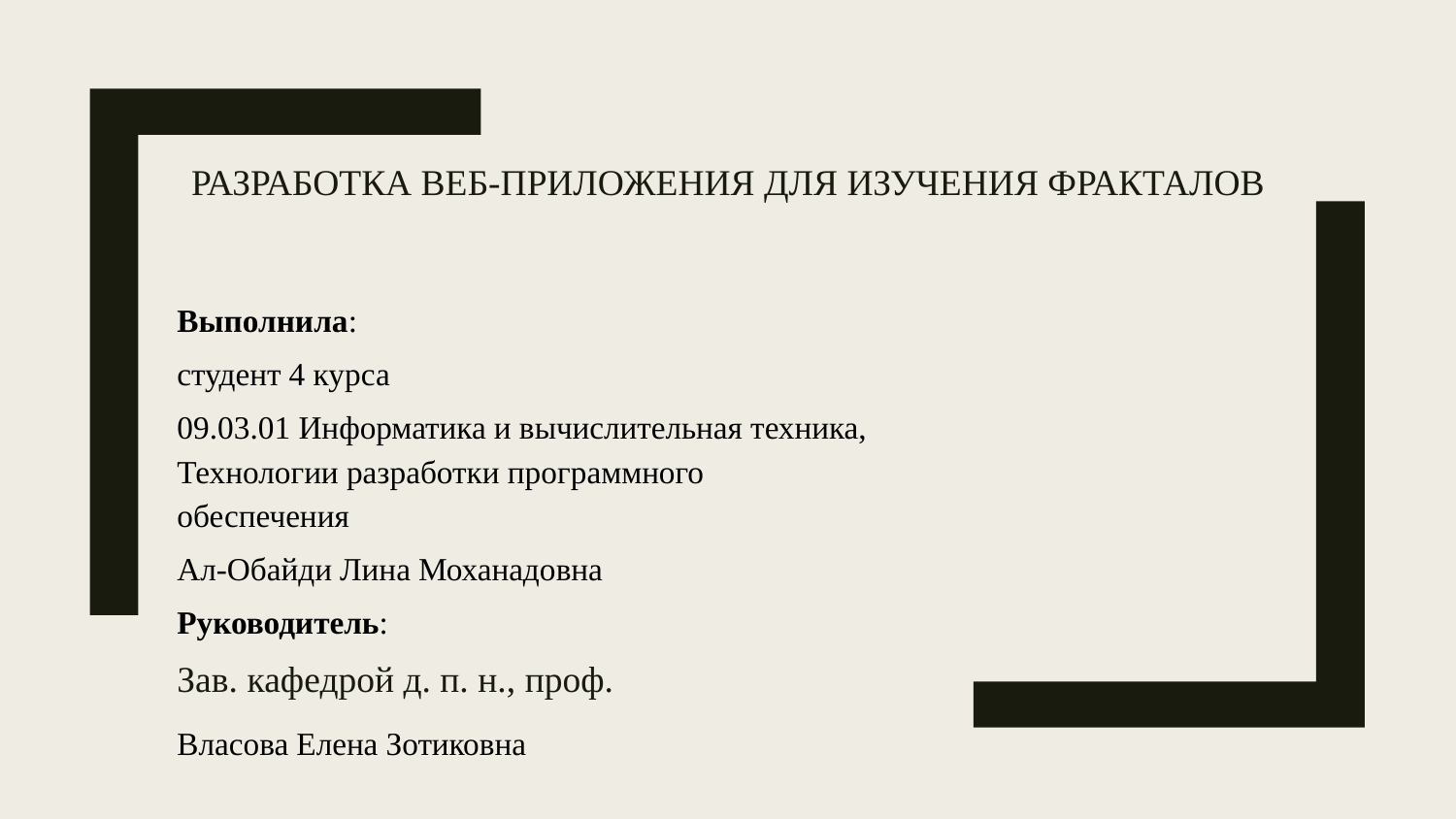

# Разработка веб-приложения для изучения фракталов
Выполнила:
студент 4 курса
09.03.01 Информатика и вычислительная техника, Технологии разработки программного  обеспечения
Ал-Обайди Лина Моханадовна
Руководитель:
Зав. кафедрой д. п. н., проф.
Власова Елена Зотиковна